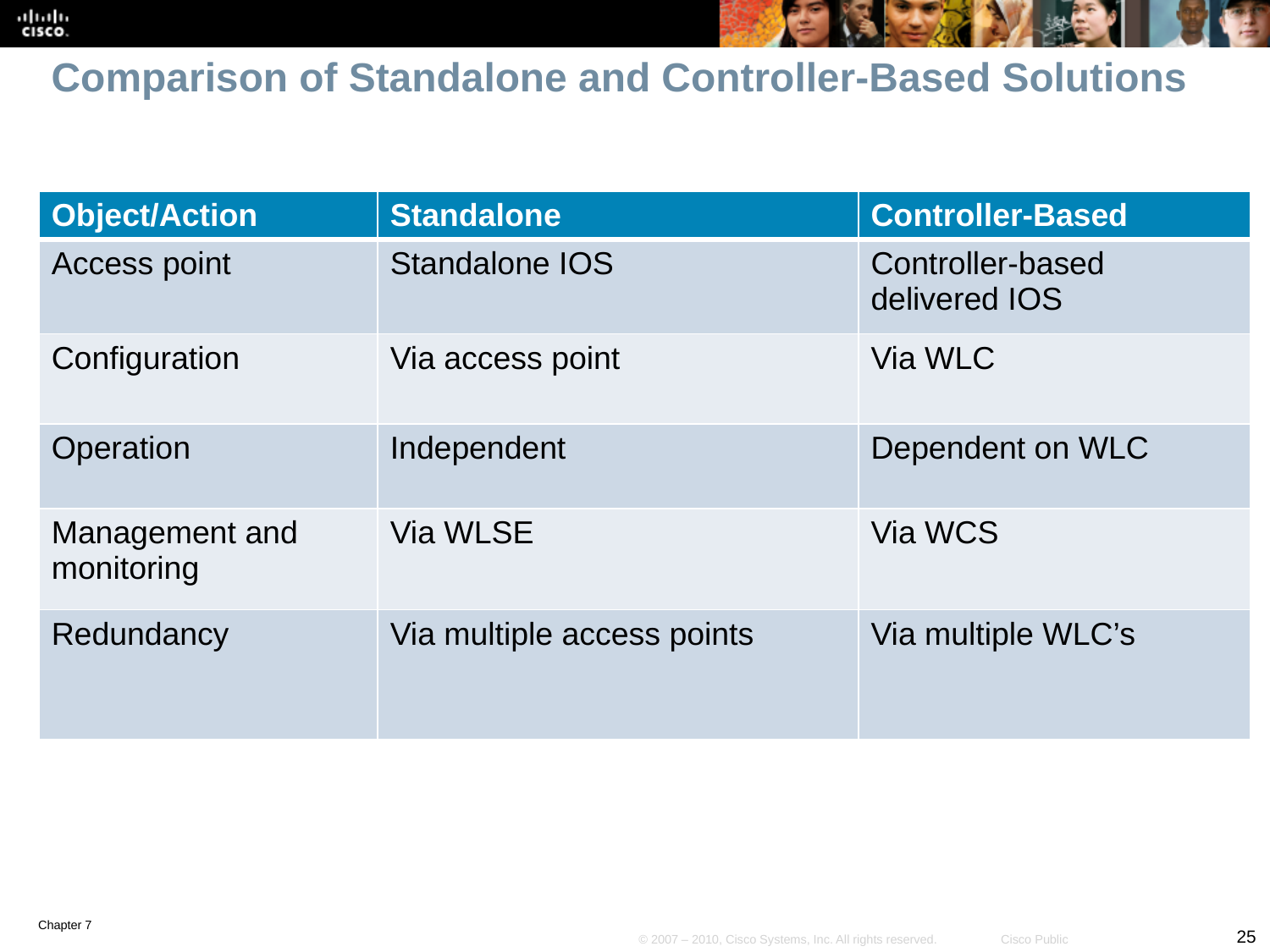

# Comparison of Standalone and Controller-Based Solutions
| Object/Action | Standalone | Controller-Based |
| --- | --- | --- |
| Access point | Standalone IOS | Controller-based delivered IOS |
| Configuration | Via access point | Via WLC |
| Operation | Independent | Dependent on WLC |
| Management and monitoring | Via WLSE | Via WCS |
| Redundancy | Via multiple access points | Via multiple WLC’s |